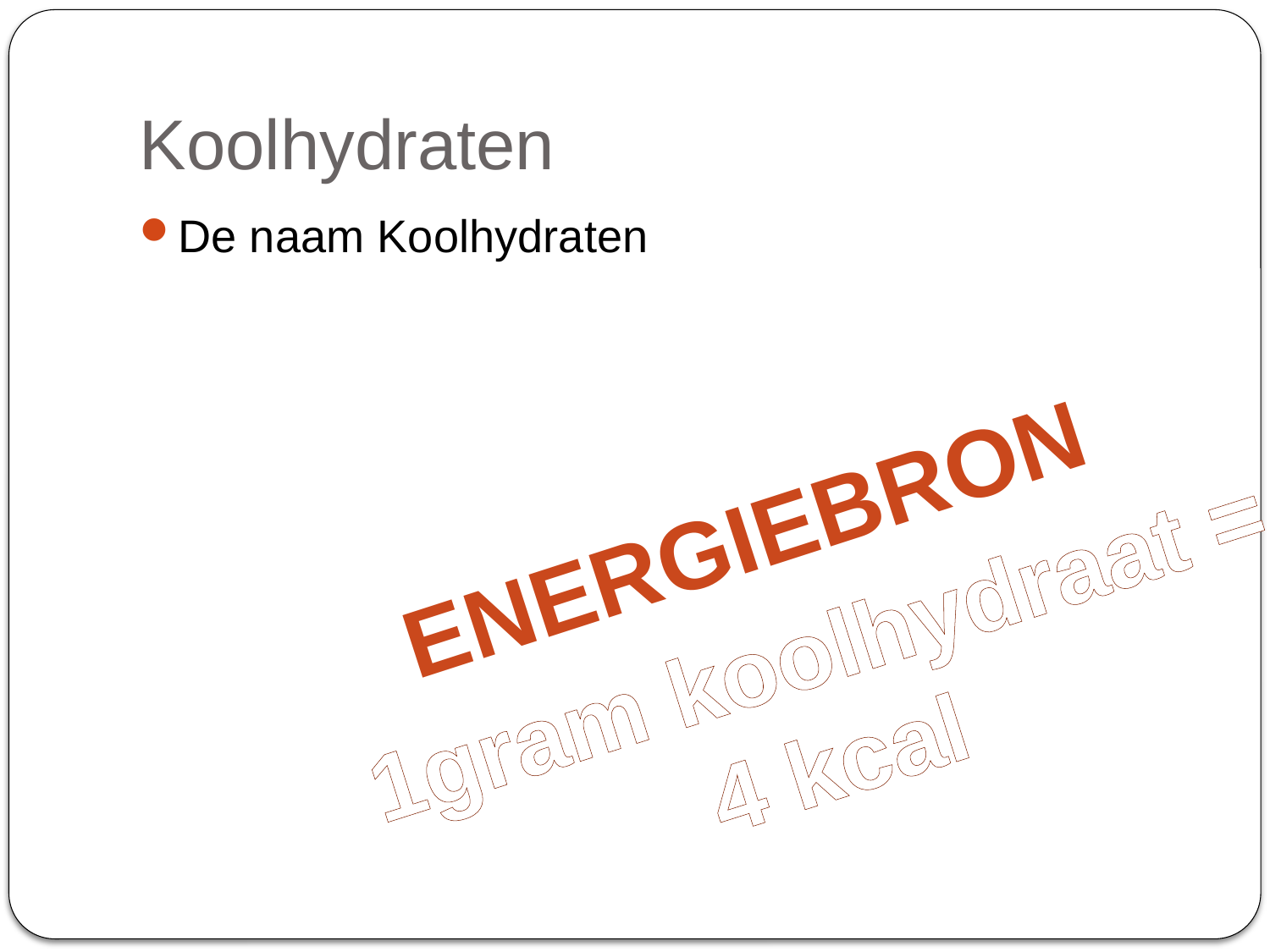

# Koolhydraten
De naam Koolhydraten

energiebron
1gram koolhydraat =
4 kcal